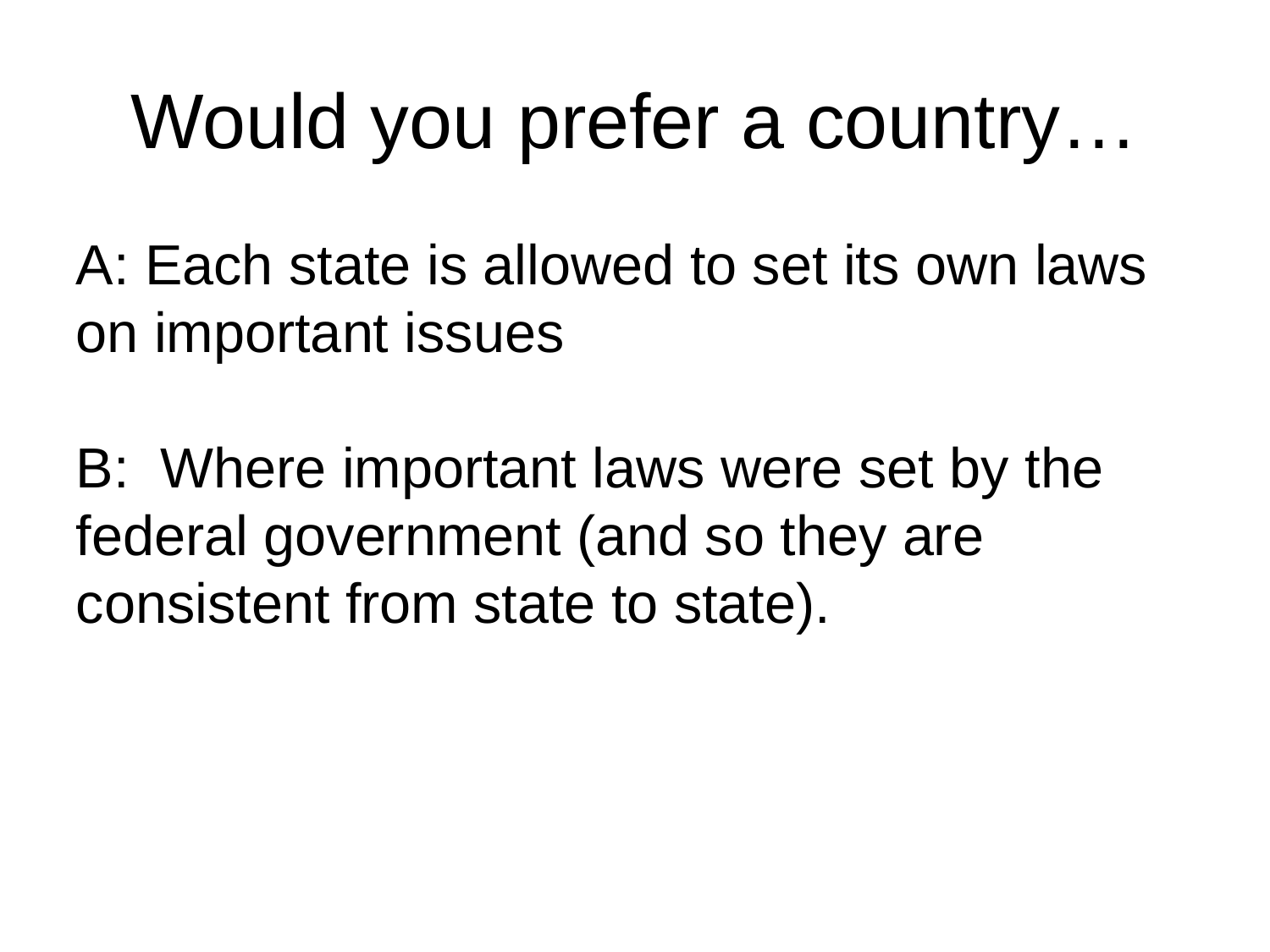

Would you prefer a country…
A: Each state is allowed to set its own laws on important issues

B:  Where important laws were set by the federal government (and so they are consistent from state to state).